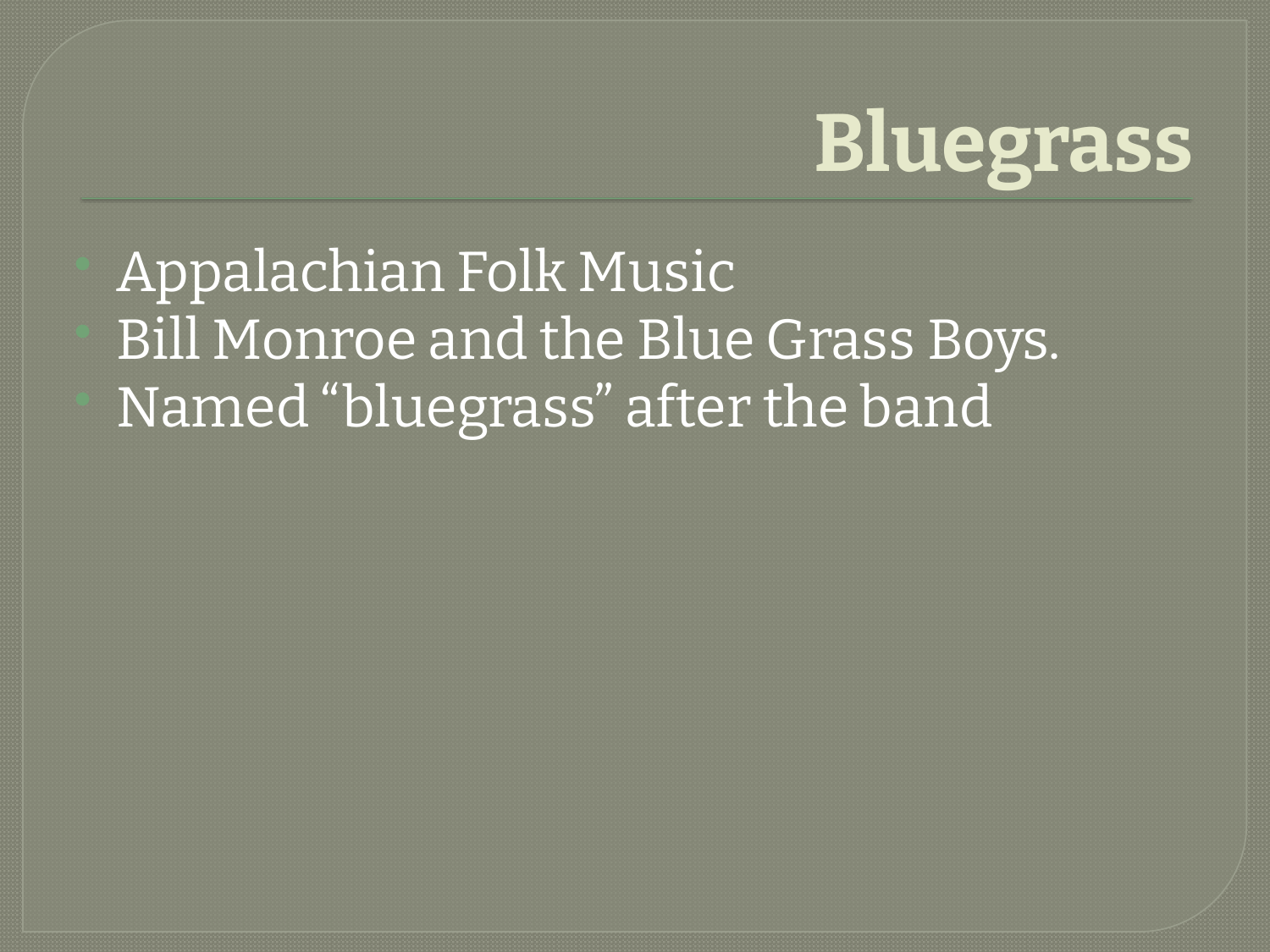

# Bluegrass
Appalachian Folk Music
Bill Monroe and the Blue Grass Boys.
Named “bluegrass” after the band